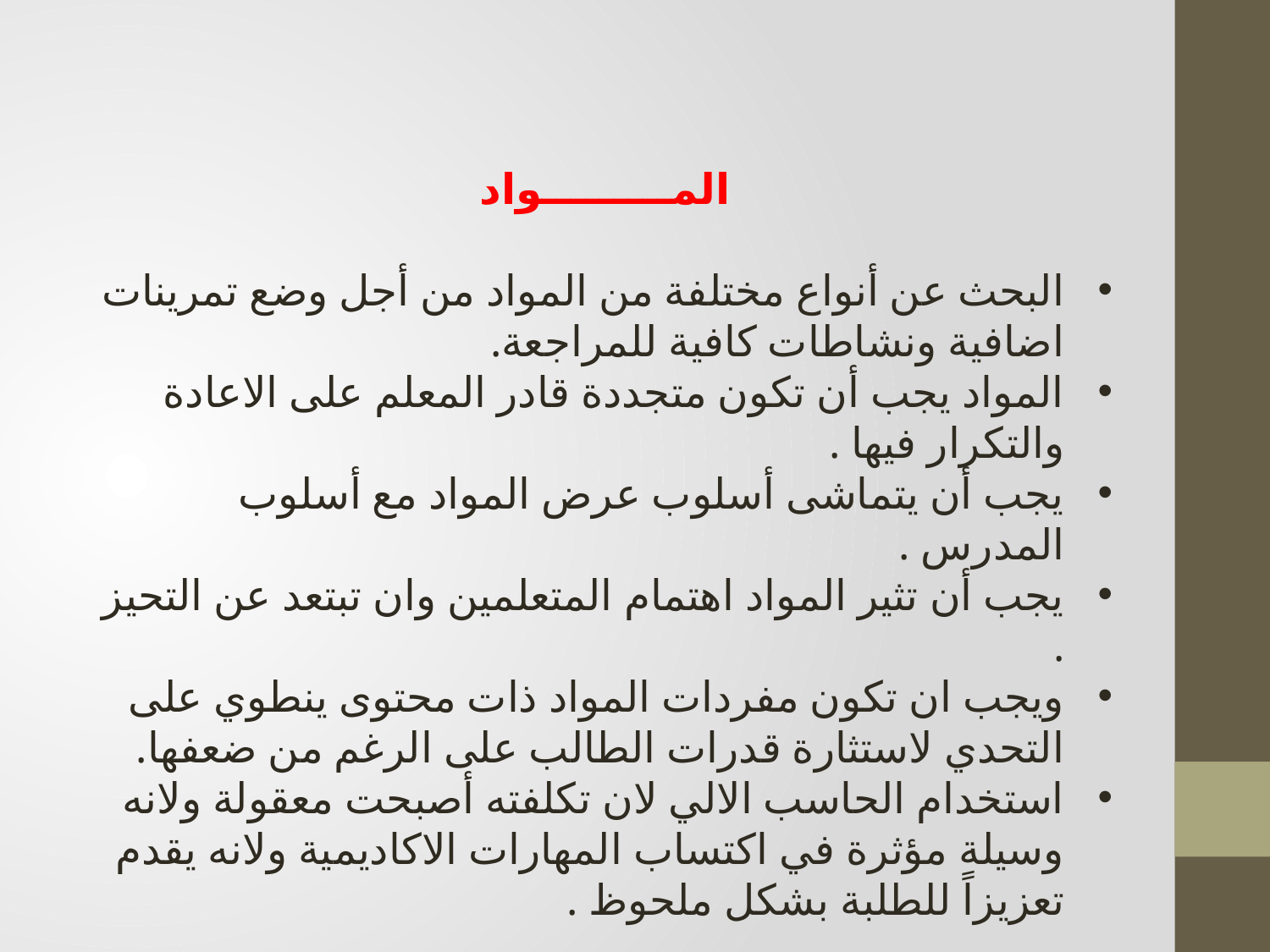

المـــــــــواد

البحث عن أنواع مختلفة من المواد من أجل وضع تمرينات اضافية ونشاطات كافية للمراجعة.
المواد يجب أن تكون متجددة قادر المعلم على الاعادة والتكرار فيها .
يجب أن يتماشى أسلوب عرض المواد مع أسلوب المدرس .
يجب أن تثير المواد اهتمام المتعلمين وان تبتعد عن التحيز .
ويجب ان تكون مفردات المواد ذات محتوى ينطوي على التحدي لاستثارة قدرات الطالب على الرغم من ضعفها.
استخدام الحاسب الالي لان تكلفته أصبحت معقولة ولانه وسيلة مؤثرة في اكتساب المهارات الاكاديمية ولانه يقدم تعزيزاً للطلبة بشكل ملحوظ .